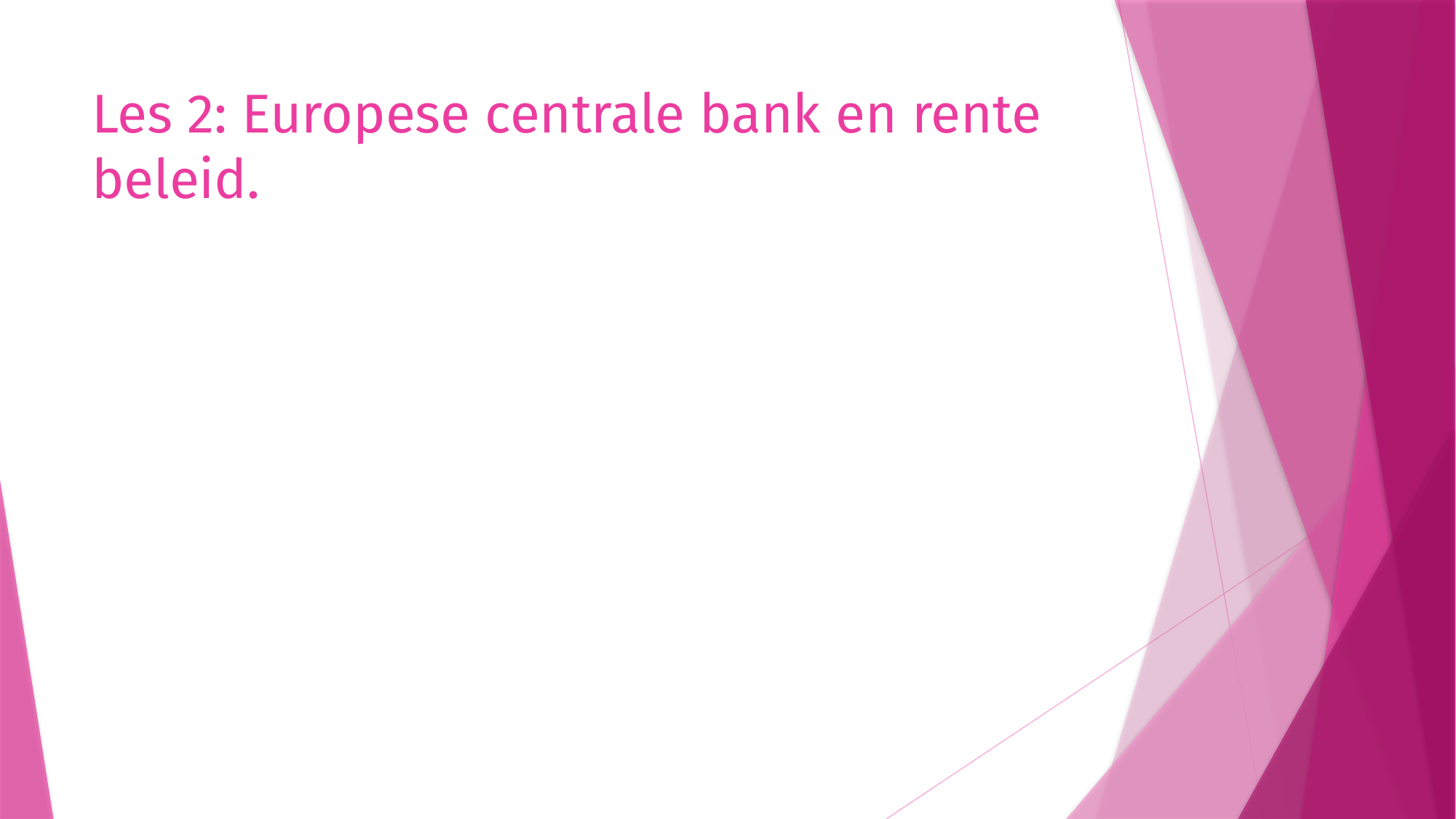

# Les 2: Europese centrale bank en rente beleid.